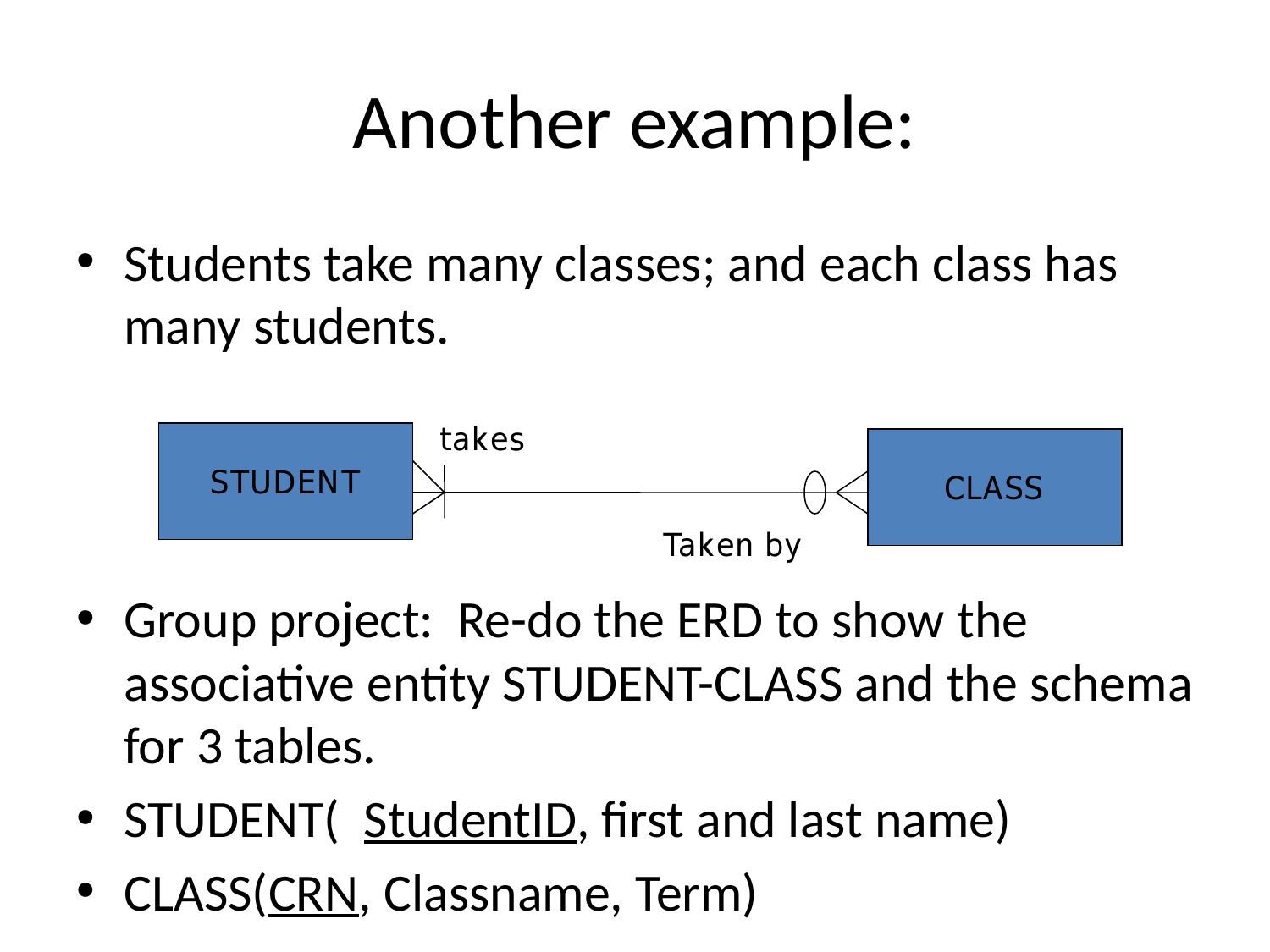

# Another example:
Students take many classes; and each class has many students.

Group project:  Re-do the ERD to show the associative entity STUDENT-CLASS and the schema for 3 tables.
STUDENT(  StudentID, first and last name)
CLASS(CRN, Classname, Term)
takes
STUDENT
CLASS

Taken by